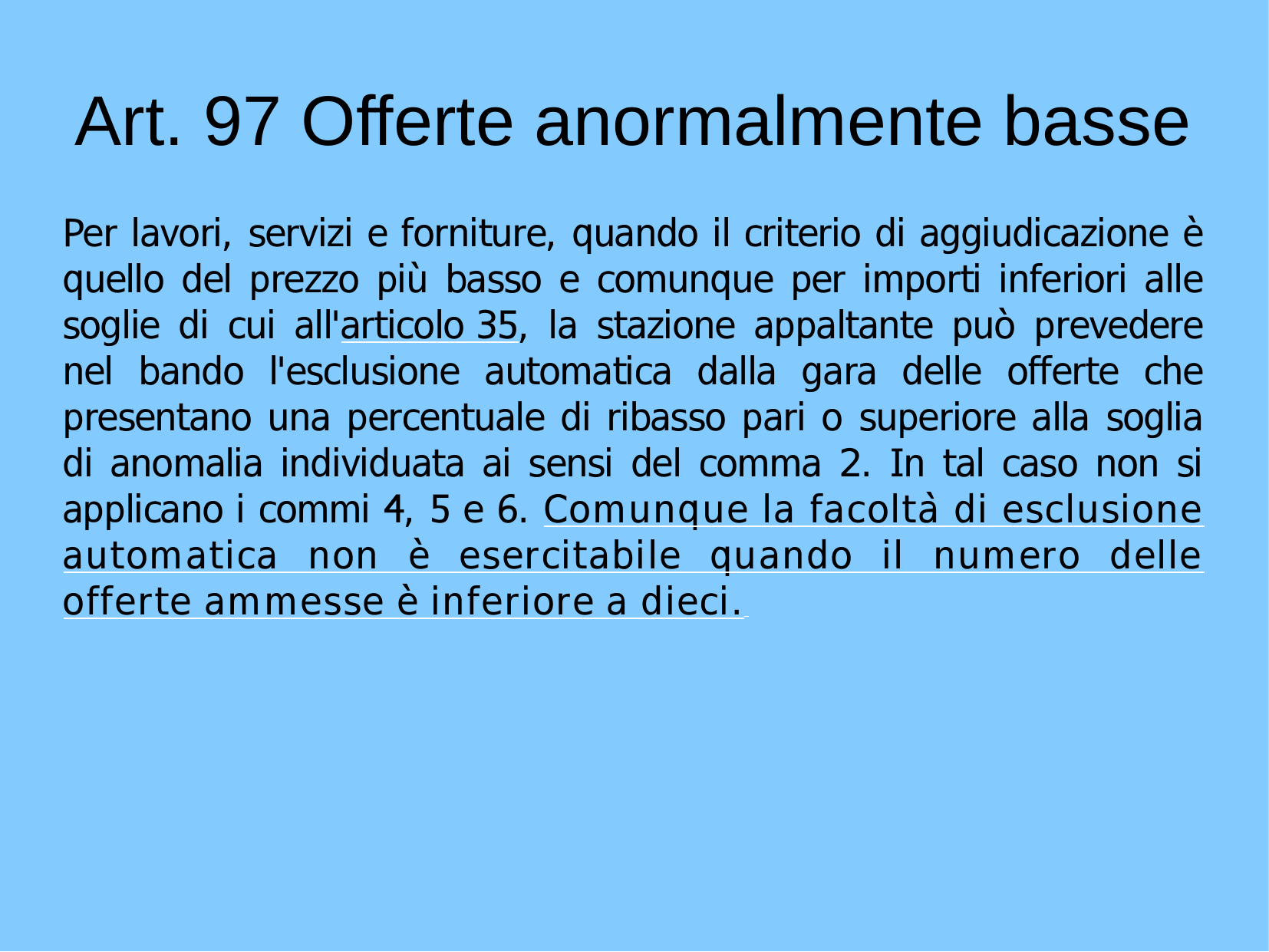

Art. 97 Offerte anormalmente basse
Per lavori, servizi e forniture, quando il criterio di aggiudicazione è quello del prezzo più basso e comunque per importi inferiori alle soglie di cui all'articolo 35, la stazione appaltante può prevedere nel bando l'esclusione automatica dalla gara delle offerte che presentano una percentuale di ribasso pari o superiore alla soglia di anomalia individuata ai sensi del comma 2. In tal caso non si applicano i commi 4, 5 e 6. Comunque la facoltà di esclusione automatica non è esercitabile quando il numero delle offerte ammesse è inferiore a dieci.